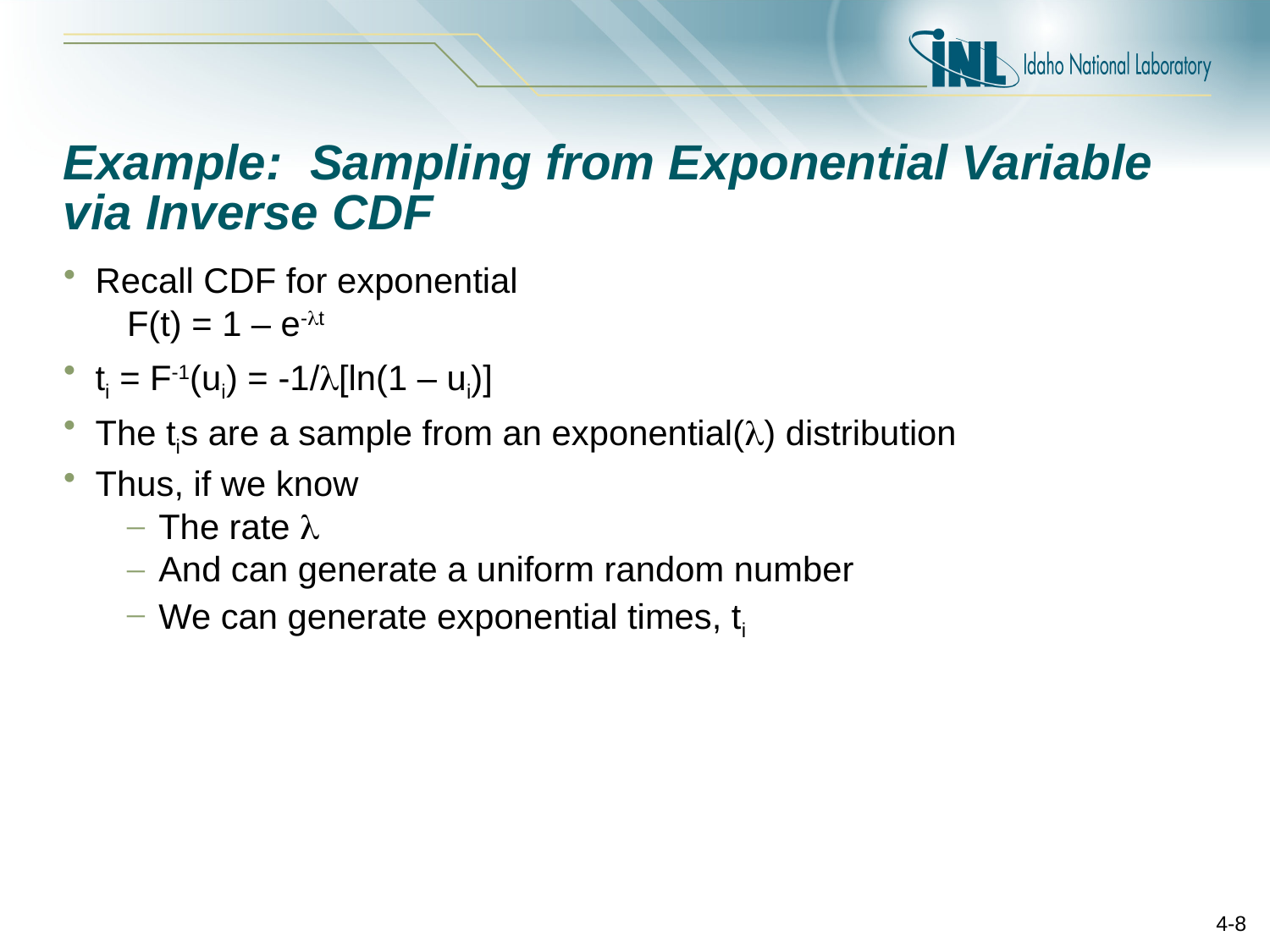

# Example:  Sampling from Exponential Variable via Inverse CDF
Recall CDF for exponential
F(t) = 1 – e-λt
ti = F-1(ui) = -1/λ[ln(1 – ui)]
The tis are a sample from an exponential(λ) distribution
Thus, if we know
The rate λ
And can generate a uniform random number
We can generate exponential times, ti
4-8